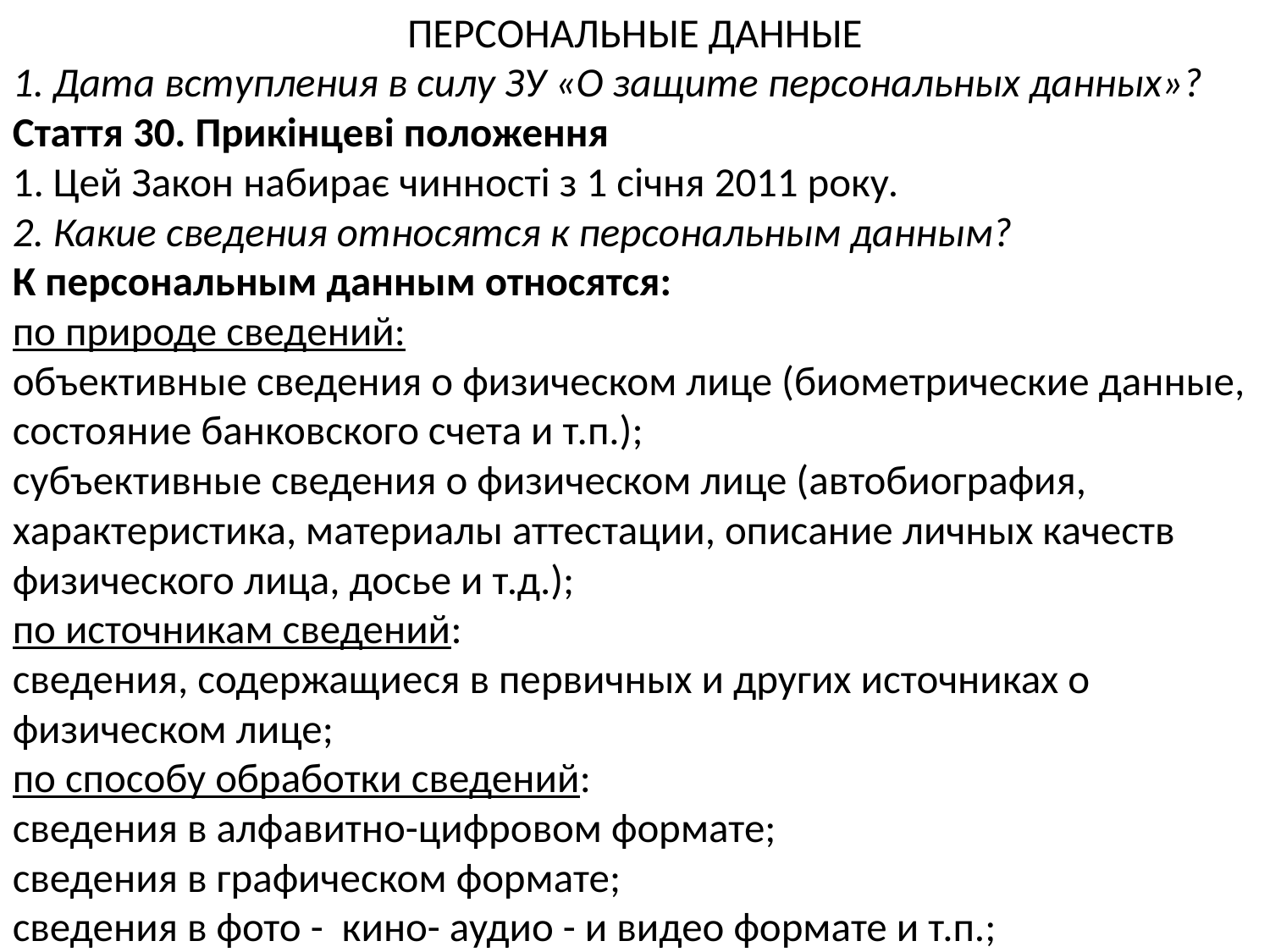

ПЕРСОНАЛЬНЫЕ ДАННЫЕ
1. Дата вступления в силу ЗУ «О защите персональных данных»?
Стаття 30. Прикінцеві положення
1. Цей Закон набирає чинності з 1 січня 2011 року.
2. Какие сведения относятся к персональным данным?
К персональным данным относятся:
по природе сведений:
объективные сведения о физическом лице (биометрические данные, состояние банковского счета и т.п.);
субъективные сведения о физическом лице (автобиография, характеристика, материалы аттестации, описание личных качеств физического лица, досье и т.д.);
по источникам сведений:
сведения, содержащиеся в первичных и других источниках о физическом лице;
по способу обработки сведений:
сведения в алфавитно-цифровом формате;
сведения в графическом формате;
сведения в фото -  кино- аудио - и видео формате и т.п.;